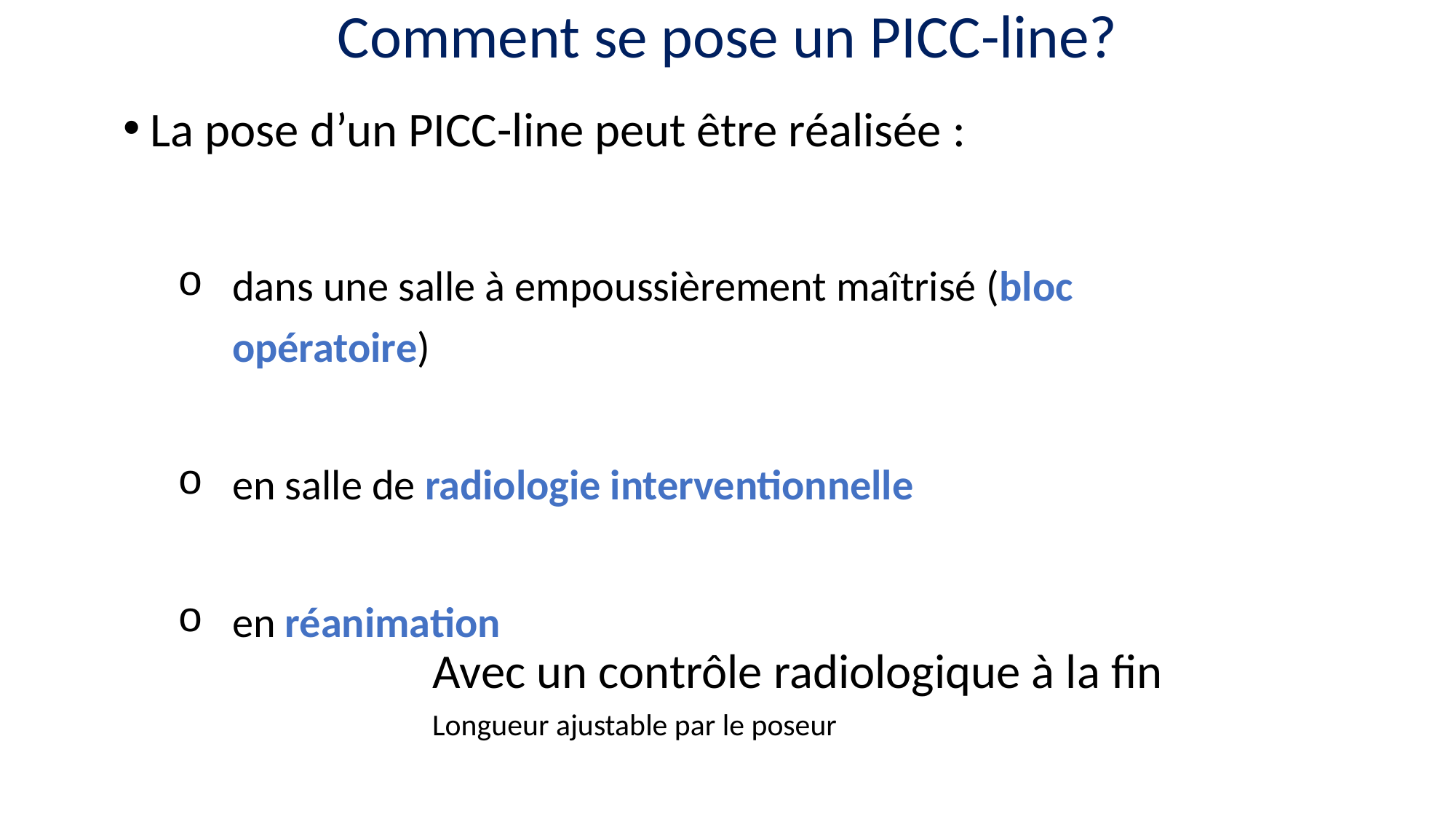

Comment se pose un PICC-line?
La pose d’un PICC-line peut être réalisée :

dans une salle à empoussièrement maîtrisé (bloc opératoire)

en salle de radiologie interventionnelle

en réanimation
Avec un contrôle radiologique à la fin
Longueur ajustable par le poseur